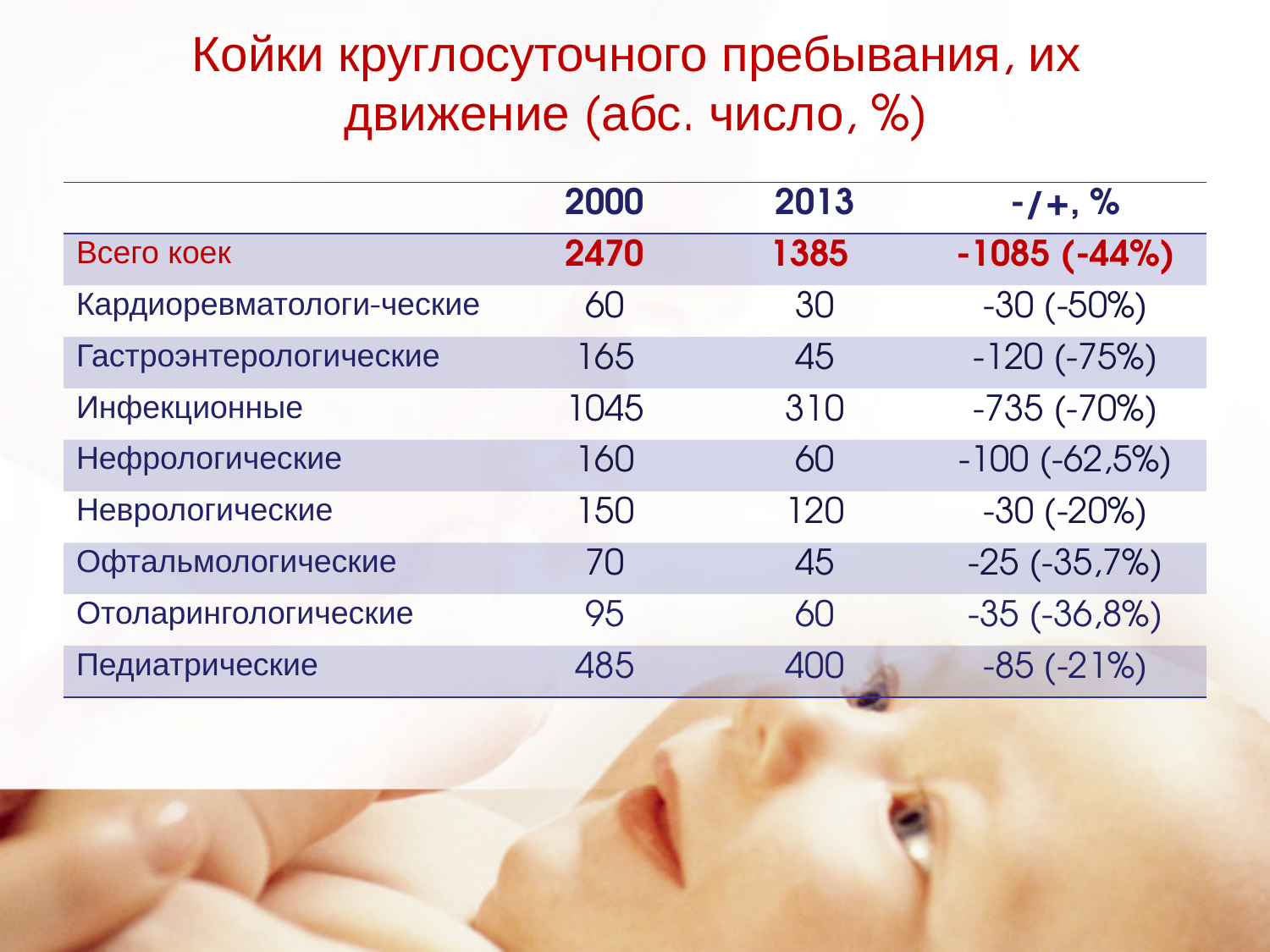

# Койки круглосуточного пребывания, их движение (абс. число, %)
|  | 2000 | 2013 | -/+, % |
| --- | --- | --- | --- |
| Всего коек | 2470 | 1385 | -1085 (-44%) |
| Кардиоревматологи-ческие | 60 | 30 | -30 (-50%) |
| Гастроэнтерологические | 165 | 45 | -120 (-75%) |
| Инфекционные | 1045 | 310 | -735 (-70%) |
| Нефрологические | 160 | 60 | -100 (-62,5%) |
| Неврологические | 150 | 120 | -30 (-20%) |
| Офтальмологические | 70 | 45 | -25 (-35,7%) |
| Отоларингологические | 95 | 60 | -35 (-36,8%) |
| Педиатрические | 485 | 400 | -85 (-21%) |